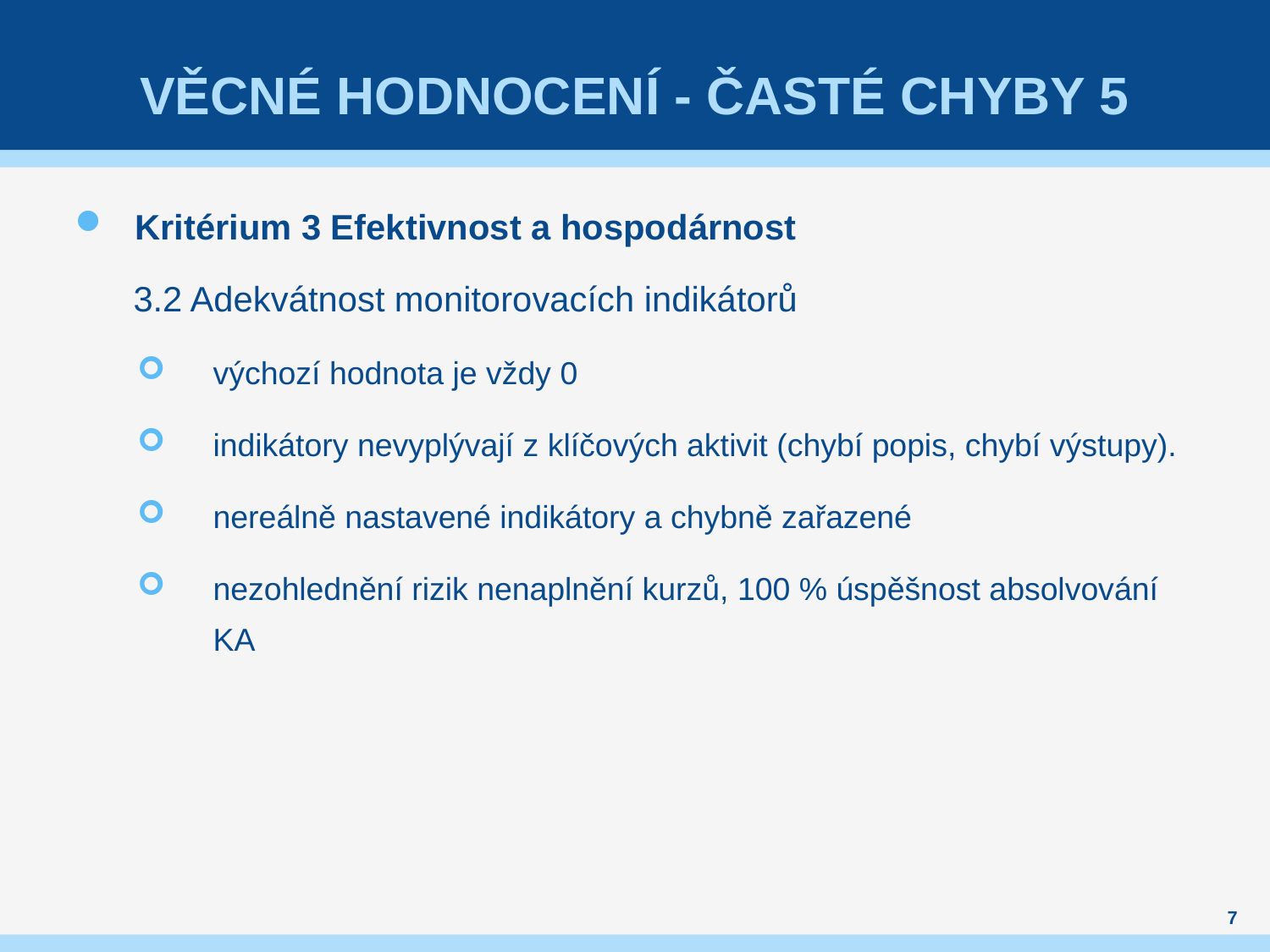

# Věcné hodnocení - časté chyby 5
Kritérium 3 Efektivnost a hospodárnost
      3.2 Adekvátnost monitorovacích indikátorů
výchozí hodnota je vždy 0
indikátory nevyplývají z klíčových aktivit (chybí popis, chybí výstupy).
nereálně nastavené indikátory a chybně zařazené
nezohlednění rizik nenaplnění kurzů, 100 % úspěšnost absolvování KA

7